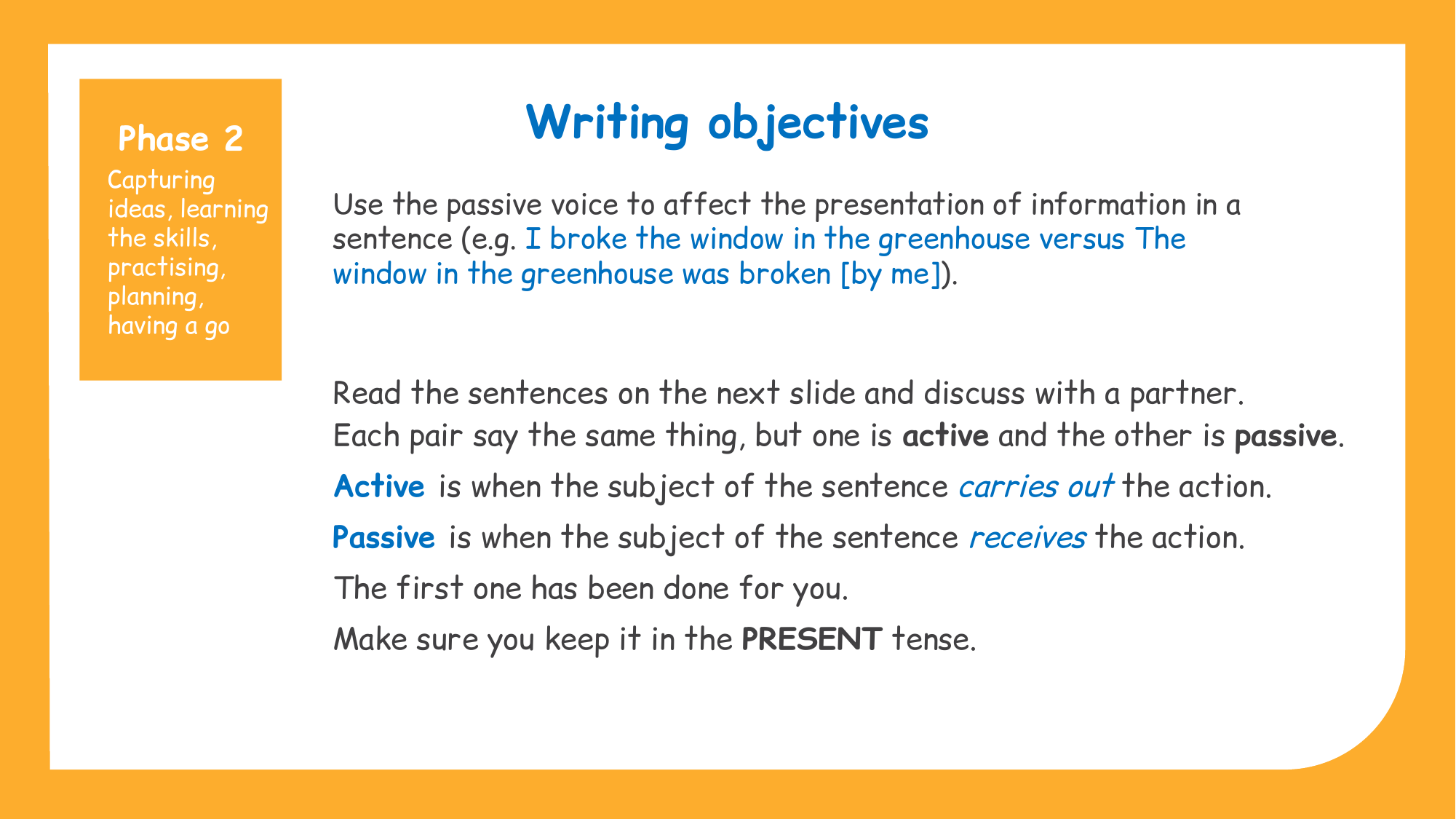

Phase 2
Capturing ideas, learning the skills, practising, planning, having a go
Writing objectives
Use the passive voice to affect the presentation of information in a sentence (e.g. I broke the window in the greenhouse versus The window in the greenhouse was broken [by me]).
Read the sentences on the next slide and discuss with a partner.
Each pair say the same thing, but one is active and the other is passive.
Active is when the subject of the sentence carries out the action.
Passive is when the subject of the sentence receives the action.
The first one has been done for you.
Make sure you keep it in the PRESENT tense.